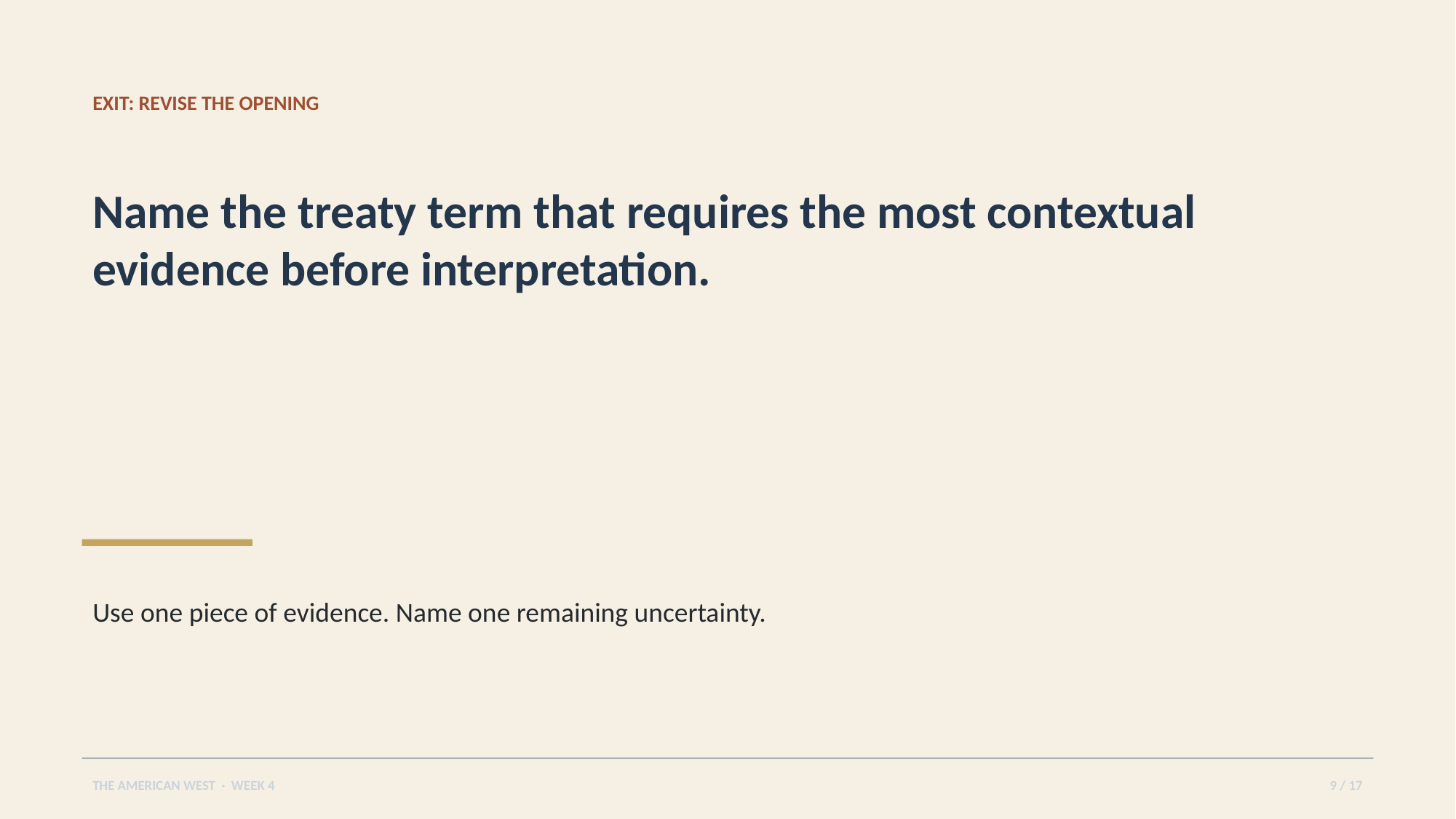

EXIT: REVISE THE OPENING
Name the treaty term that requires the most contextual evidence before interpretation.

Use one piece of evidence. Name one remaining uncertainty.

THE AMERICAN WEST  ·  WEEK 4
9 / 17